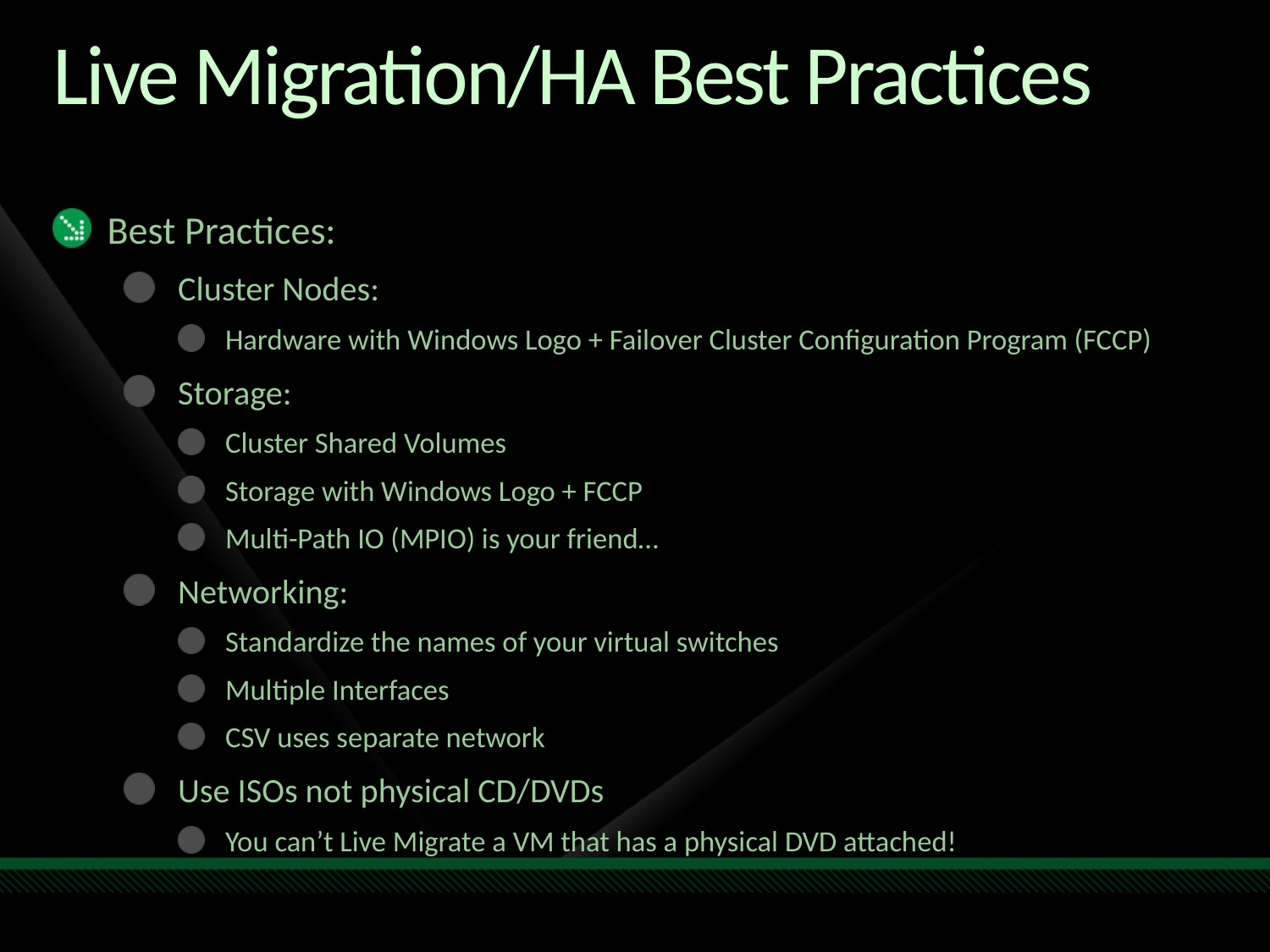

# Live Migration/HA Best Practices
Best Practices:
Cluster Nodes:
Hardware with Windows Logo + Failover Cluster Configuration Program (FCCP)
Storage:
Cluster Shared Volumes
Storage with Windows Logo + FCCP
Multi-Path IO (MPIO) is your friend…
Networking:
Standardize the names of your virtual switches
Multiple Interfaces
CSV uses separate network
Use ISOs not physical CD/DVDs
You can’t Live Migrate a VM that has a physical DVD attached!